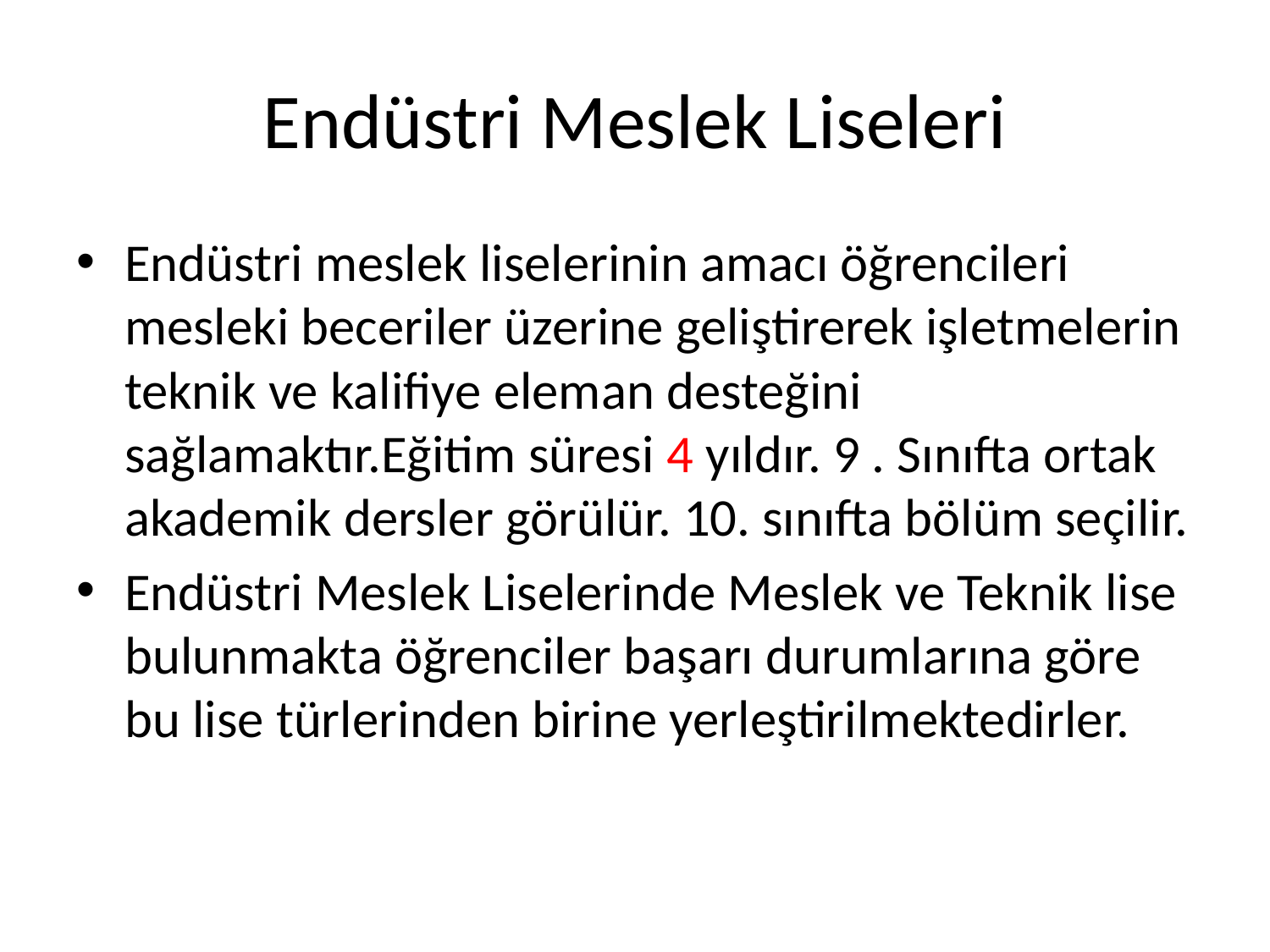

# Endüstri Meslek Liseleri
Endüstri meslek liselerinin amacı öğrencileri mesleki beceriler üzerine geliştirerek işletmelerin teknik ve kalifiye eleman desteğini sağlamaktır.Eğitim süresi 4 yıldır. 9 . Sınıfta ortak akademik dersler görülür. 10. sınıfta bölüm seçilir.
Endüstri Meslek Liselerinde Meslek ve Teknik lise  bulunmakta öğrenciler başarı durumlarına göre bu lise türlerinden birine yerleştirilmektedirler.